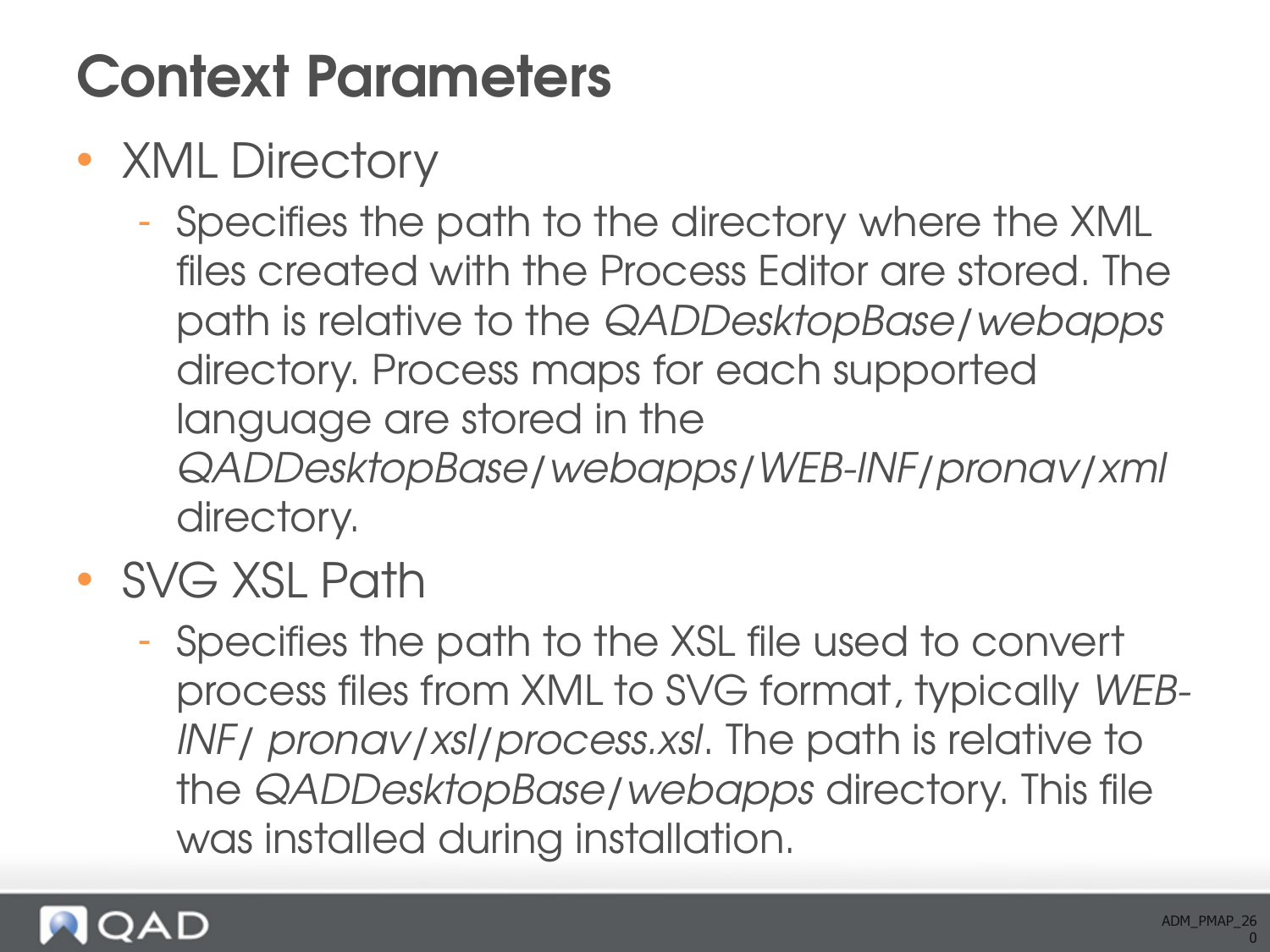

# Context Parameters
XML Directory
Specifies the path to the directory where the XML files created with the Process Editor are stored. The path is relative to the QADDesktopBase/webapps directory. Process maps for each supported language are stored in the QADDesktopBase/webapps/WEB-INF/pronav/xml directory.
SVG XSL Path
Specifies the path to the XSL file used to convert process files from XML to SVG format, typically WEB-INF/ pronav/xsl/process.xsl. The path is relative to the QADDesktopBase/webapps directory. This file was installed during installation.

ADM_PMAP_260